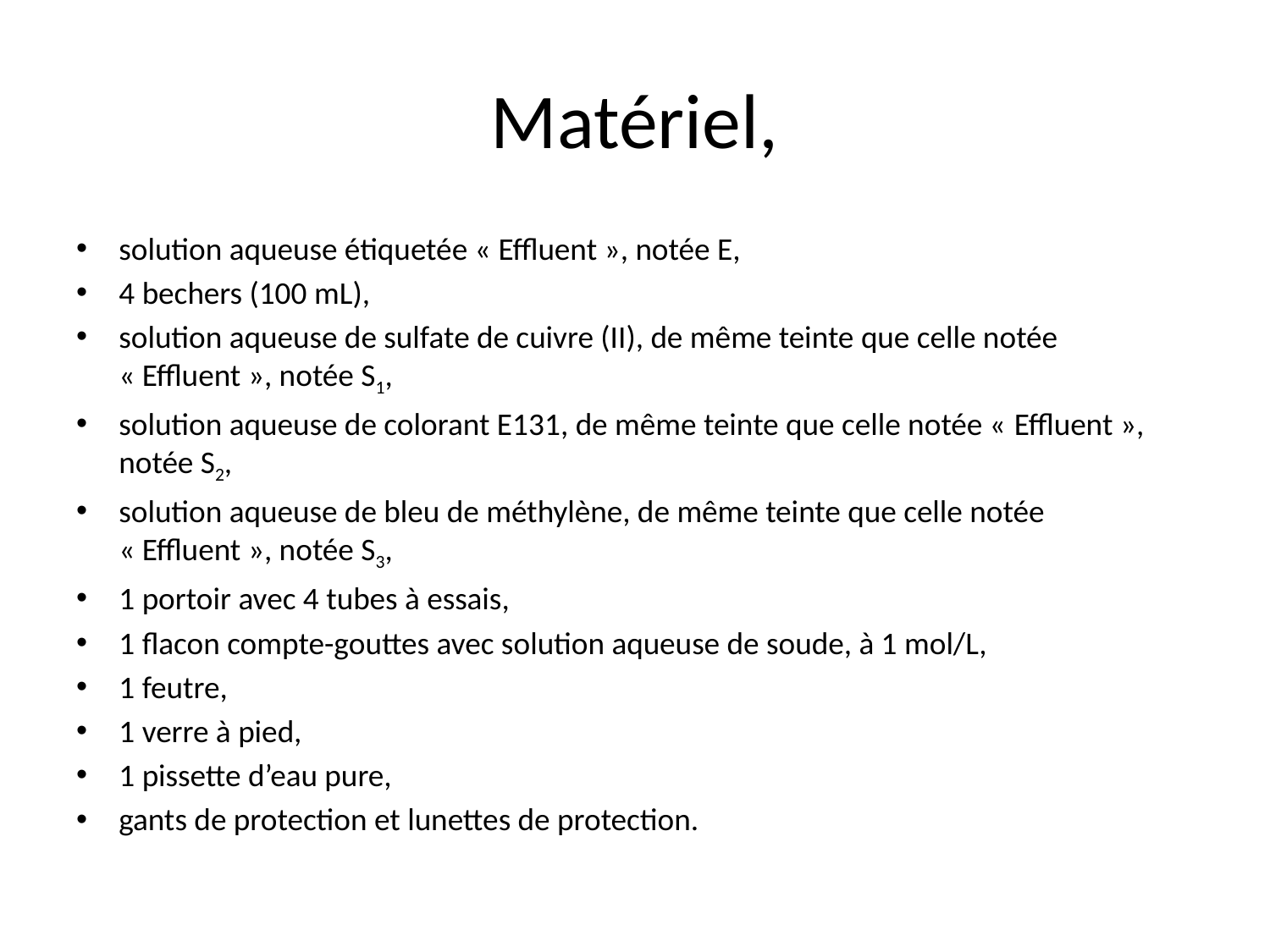

# Matériel,
solution aqueuse étiquetée « Effluent », notée E,
4 bechers (100 mL),
solution aqueuse de sulfate de cuivre (II), de même teinte que celle notée « Effluent », notée S1,
solution aqueuse de colorant E131, de même teinte que celle notée « Effluent », notée S2,
solution aqueuse de bleu de méthylène, de même teinte que celle notée « Effluent », notée S3,
1 portoir avec 4 tubes à essais,
1 flacon compte-gouttes avec solution aqueuse de soude, à 1 mol/L,
1 feutre,
1 verre à pied,
1 pissette d’eau pure,
gants de protection et lunettes de protection.